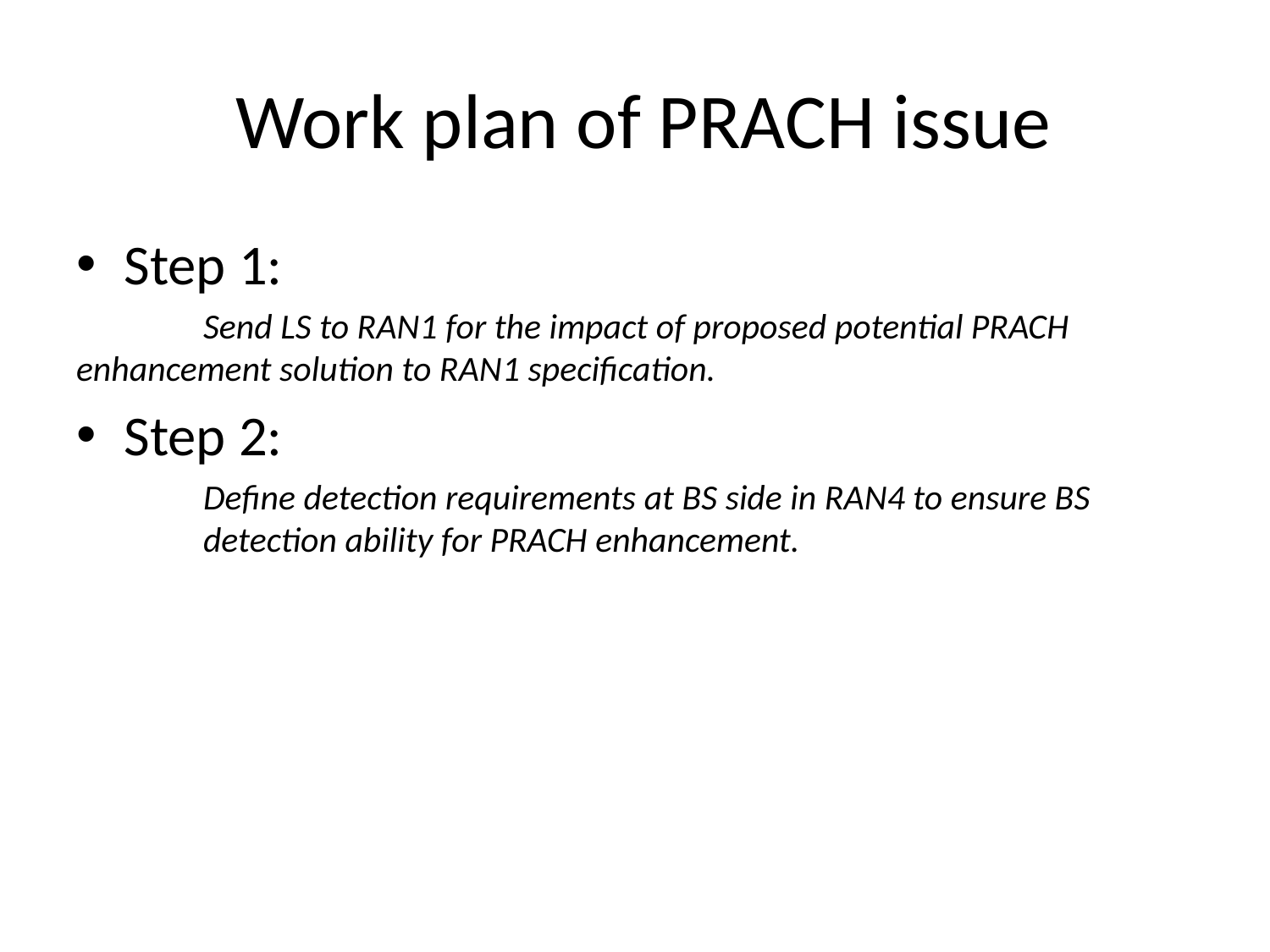

# Work plan of PRACH issue
Step 1:
	Send LS to RAN1 for the impact of proposed potential PRACH 	enhancement solution to RAN1 specification.
Step 2:
	Define detection requirements at BS side in RAN4 to ensure BS 	detection ability for PRACH enhancement.